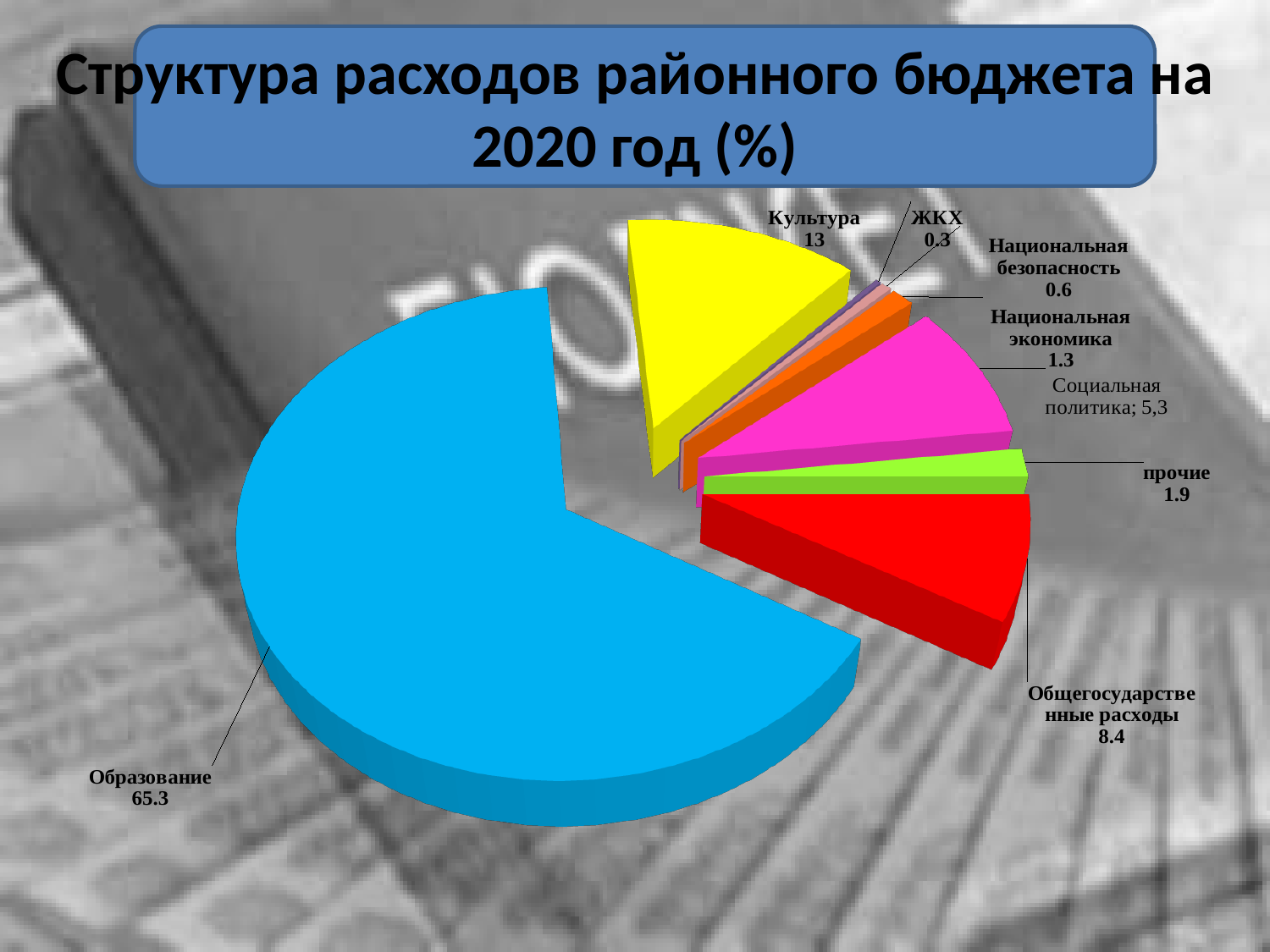

# Структура расходов районного бюджета на 2020 год (%)

[unsupported chart]